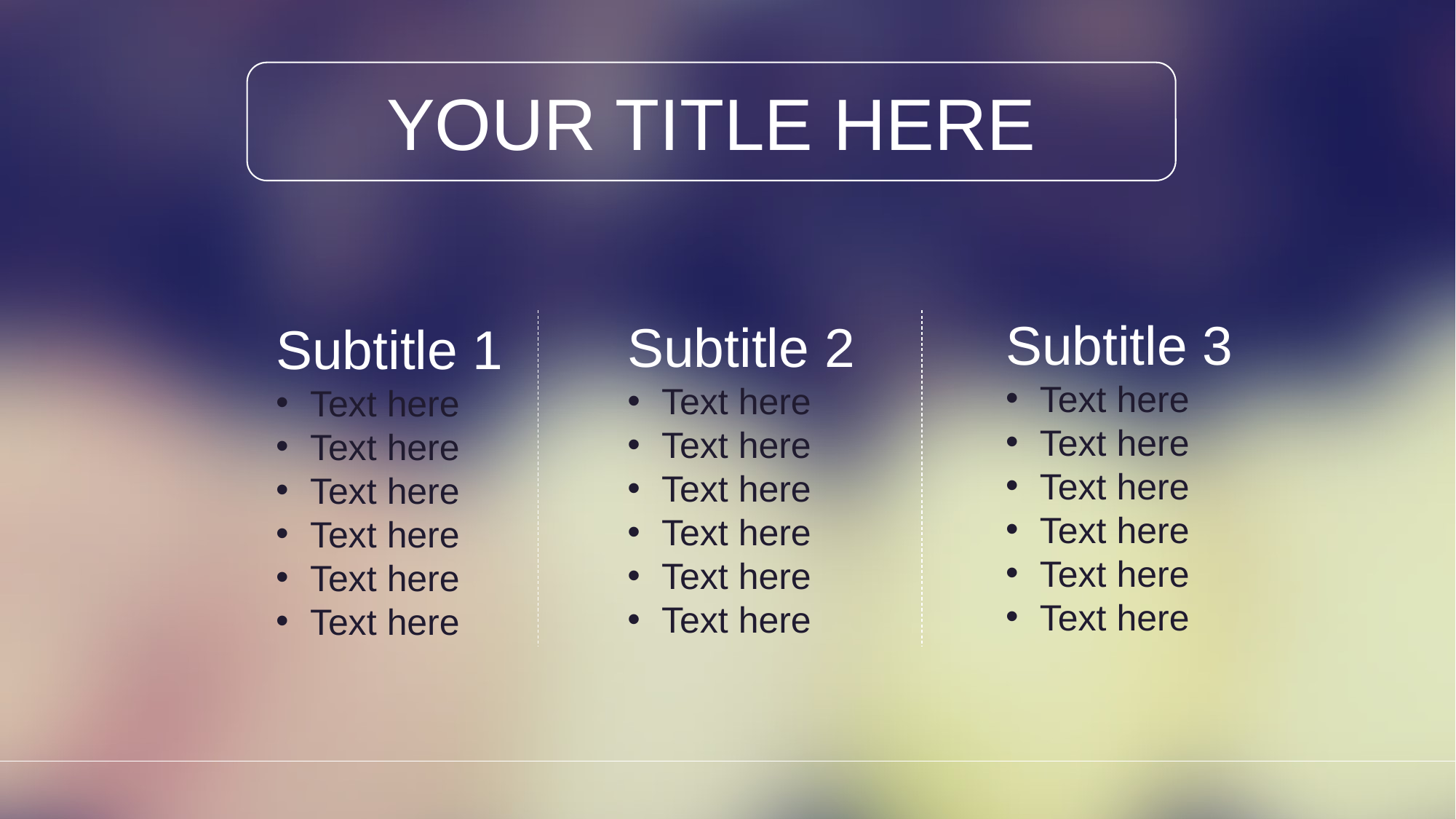

YOUR TITLE HERE
Subtitle 3
Text here
Text here
Text here
Text here
Text here
Text here
Subtitle 2
Text here
Text here
Text here
Text here
Text here
Text here
Subtitle 1
Text here
Text here
Text here
Text here
Text here
Text here